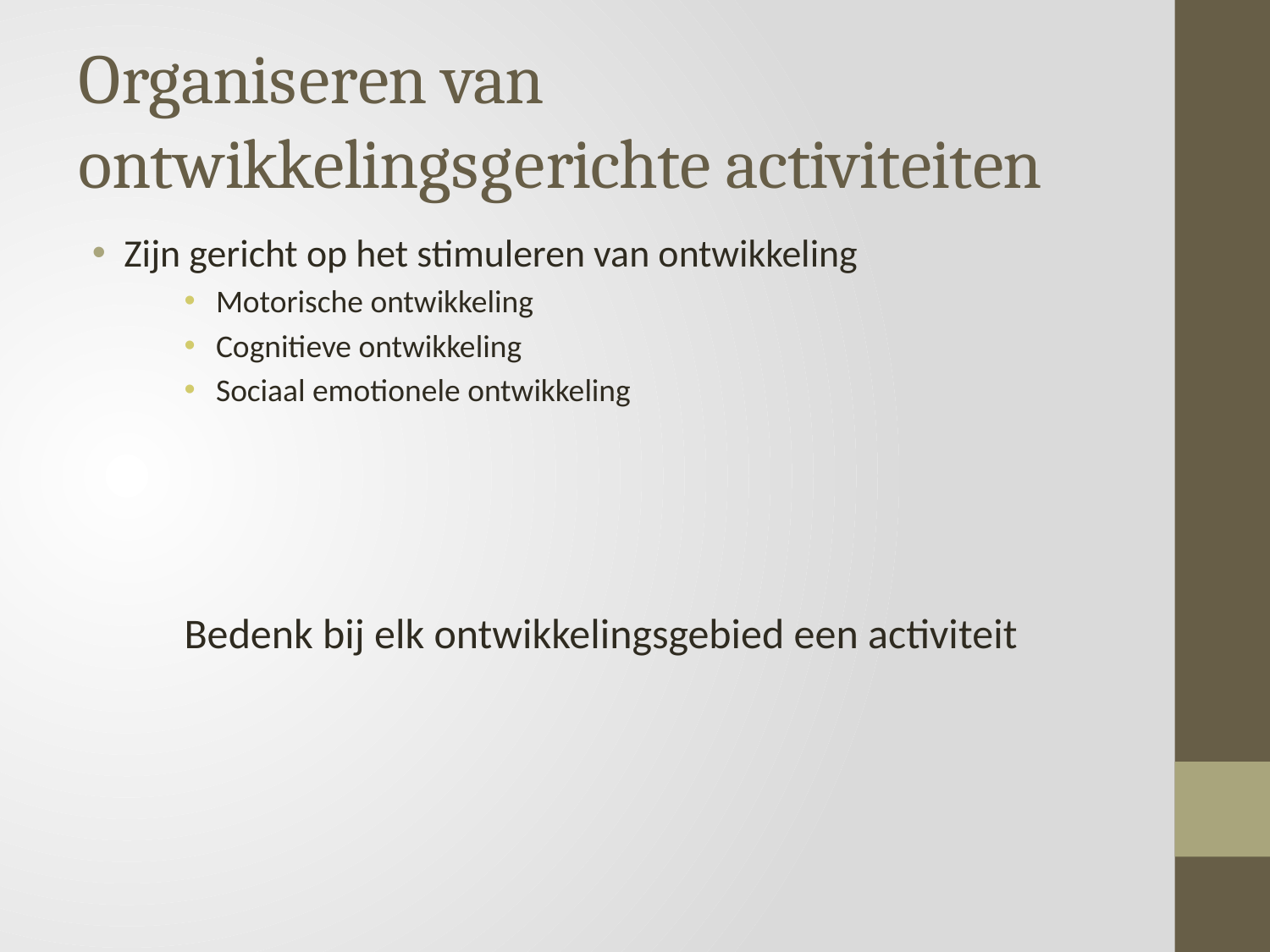

# Organiseren van ontwikkelingsgerichte activiteiten
Zijn gericht op het stimuleren van ontwikkeling
Motorische ontwikkeling
Cognitieve ontwikkeling
Sociaal emotionele ontwikkeling

Bedenk bij elk ontwikkelingsgebied een activiteit